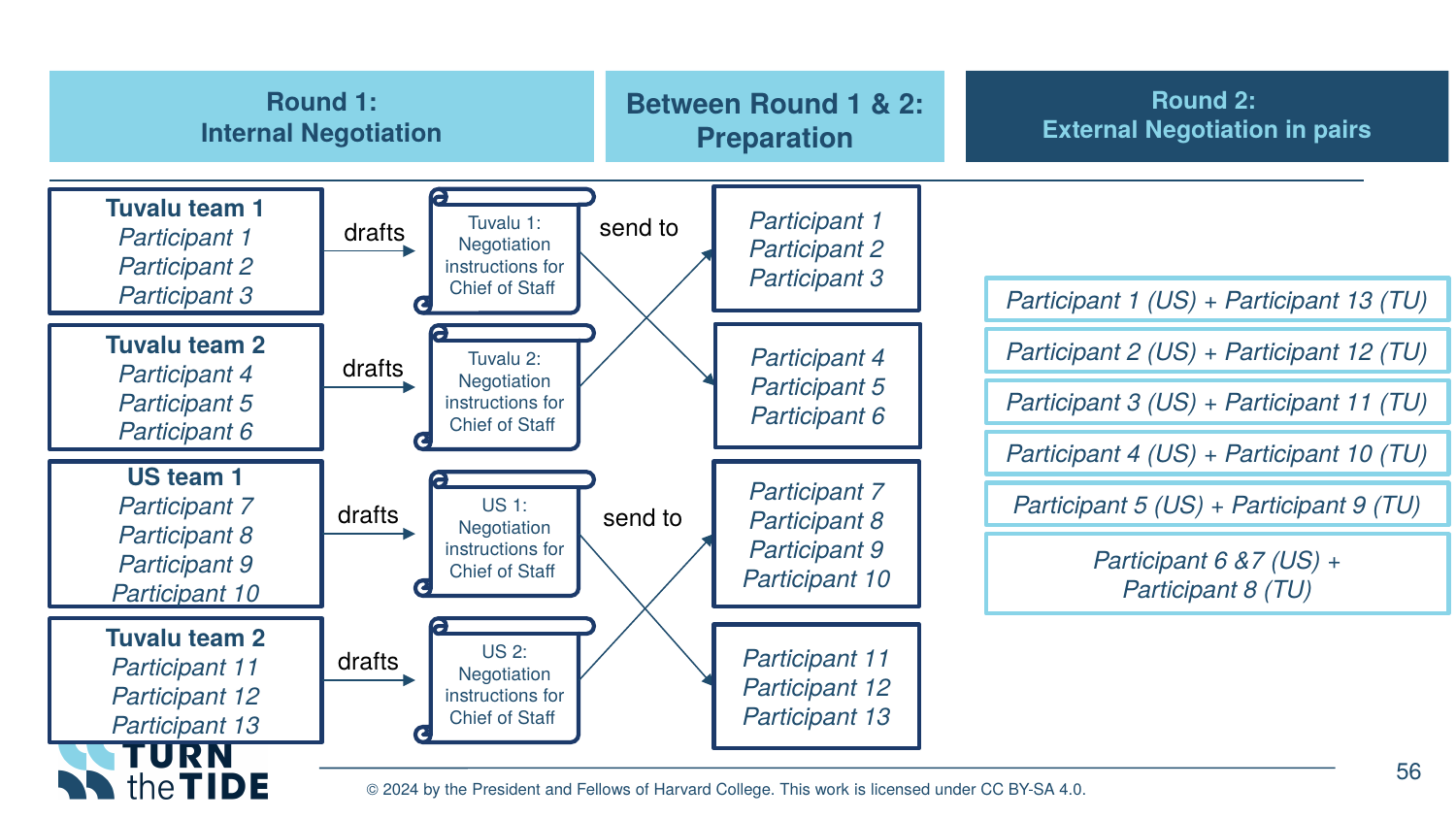

# Round 1: Internal Negotiation
Between Round 1 & 2: Preparation
Round 2:
External Negotiation in pairs
Participant 1
Participant 2
Participant 3
Tuvalu team 1
Participant 1
Participant 2
Participant 3
Tuvalu 1: Negotiation instructions for Chief of Staff
send to
drafts
Participant 1 (US) + Participant 13 (TU)
Participant 4
Participant 5
Participant 6
Tuvalu team 2
Participant 4
Participant 5
Participant 6
Tuvalu 2: Negotiation instructions for Chief of Staff
Participant 2 (US) + Participant 12 (TU)
drafts
Participant 3 (US) + Participant 11 (TU)
Participant 4 (US) + Participant 10 (TU)
US team 1
Participant 7
Participant 8
Participant 9
Participant 10
Participant 7
Participant 8
Participant 9
Participant 10
US 1: Negotiation instructions for Chief of Staff
Participant 5 (US) + Participant 9 (TU)
drafts
send to
Participant 6 &7 (US) +
Participant 8 (TU)
Tuvalu team 2
Participant 11
Participant 12
Participant 13
US 2: Negotiation instructions for Chief of Staff
Participant 11
Participant 12
Participant 13
drafts
56